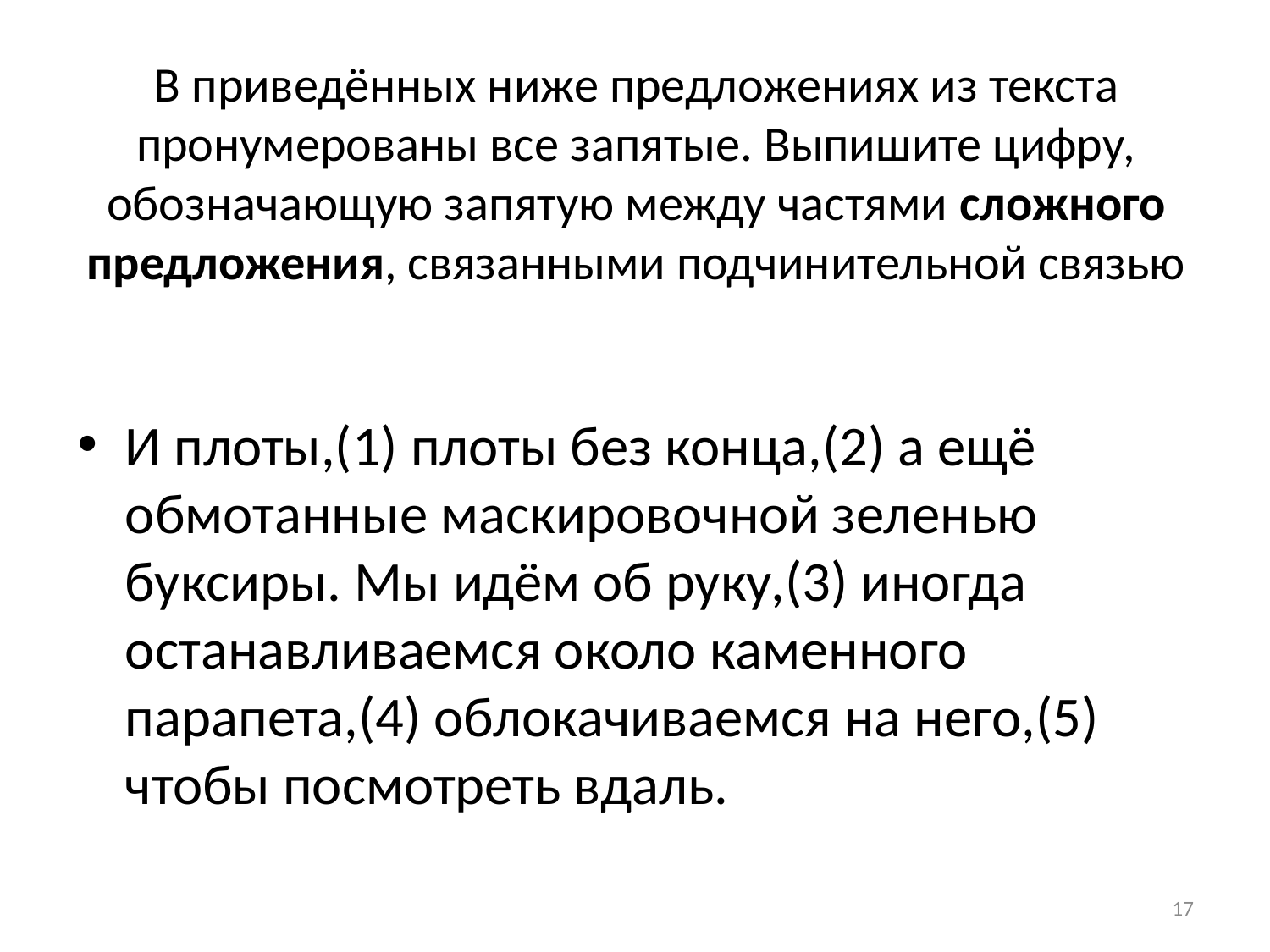

# В приведённых ниже предложениях из текста пронумерованы все запятые. Выпишите цифру, обозначающую запятую между частями сложного предложения, связанными подчинительной связью

И плоты,(1) плоты без конца,(2) а ещё обмотанные маскировочной зеленью буксиры. Мы идём об руку,(3) иногда останавливаемся около каменного парапета,(4) облокачиваемся на него,(5) чтобы посмотреть вдаль.
17